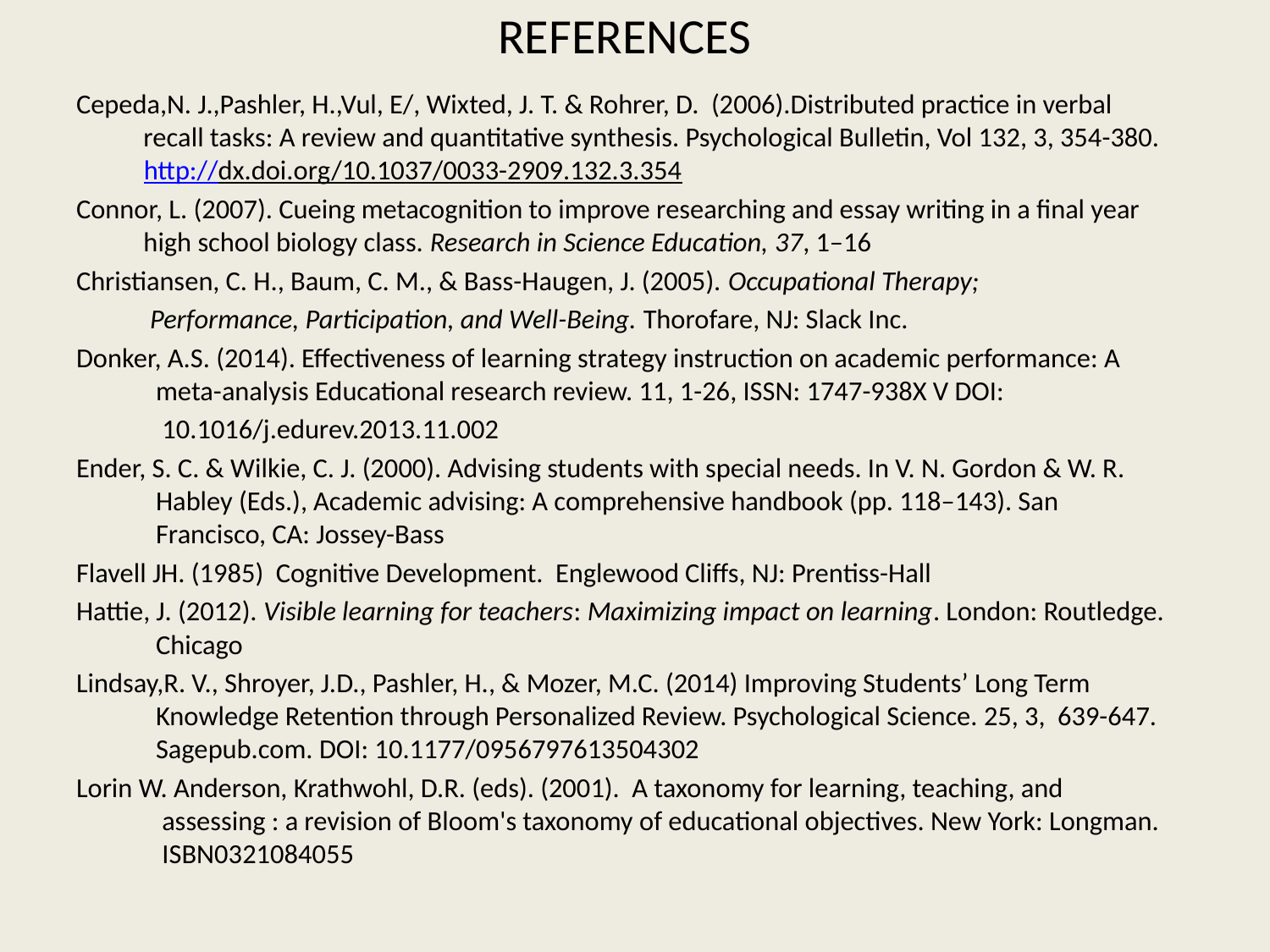

# REFERENCES

Cepeda,N. J.,Pashler, H.,Vul, E/, Wixted, J. T. & Rohrer, D.  (2006).Distributed practice in verbal
           recall tasks: A review and quantitative synthesis. Psychological Bulletin, Vol 132, 3, 354-380.
           http://dx.doi.org/10.1037/0033-2909.132.3.354
Connor, L. (2007). Cueing metacognition to improve researching and essay writing in a final year
           high school biology class. Research in Science Education, 37, 1–16
Christiansen, C. H., Baum, C. M., & Bass-Haugen, J. (2005). Occupational Therapy;
            Performance, Participation, and Well-Being. Thorofare, NJ: Slack Inc.
Donker, A.S. (2014). Effectiveness of learning strategy instruction on academic performance: A
             meta-analysis Educational research review. 11, 1-26, ISSN: 1747-938X V DOI:
              10.1016/j.edurev.2013.11.002
Ender, S. C. & Wilkie, C. J. (2000). Advising students with special needs. In V. N. Gordon & W. R.
             Habley (Eds.), Academic advising: A comprehensive handbook (pp. 118–143). San
             Francisco, CA: Jossey-Bass
Flavell JH. (1985)  Cognitive Development.  Englewood Cliffs, NJ: Prentiss-Hall
Hattie, J. (2012). Visible learning for teachers: Maximizing impact on learning. London: Routledge.
             Chicago
Lindsay,R. V., Shroyer, J.D., Pashler, H., & Mozer, M.C. (2014) Improving Students’ Long Term
             Knowledge Retention through Personalized Review. Psychological Science. 25, 3,  639-647.
             Sagepub.com. DOI: 10.1177/0956797613504302
Lorin W. Anderson, Krathwohl, D.R. (eds). (2001).  A taxonomy for learning, teaching, and
              assessing : a revision of Bloom's taxonomy of educational objectives. New York: Longman.
              ISBN0321084055